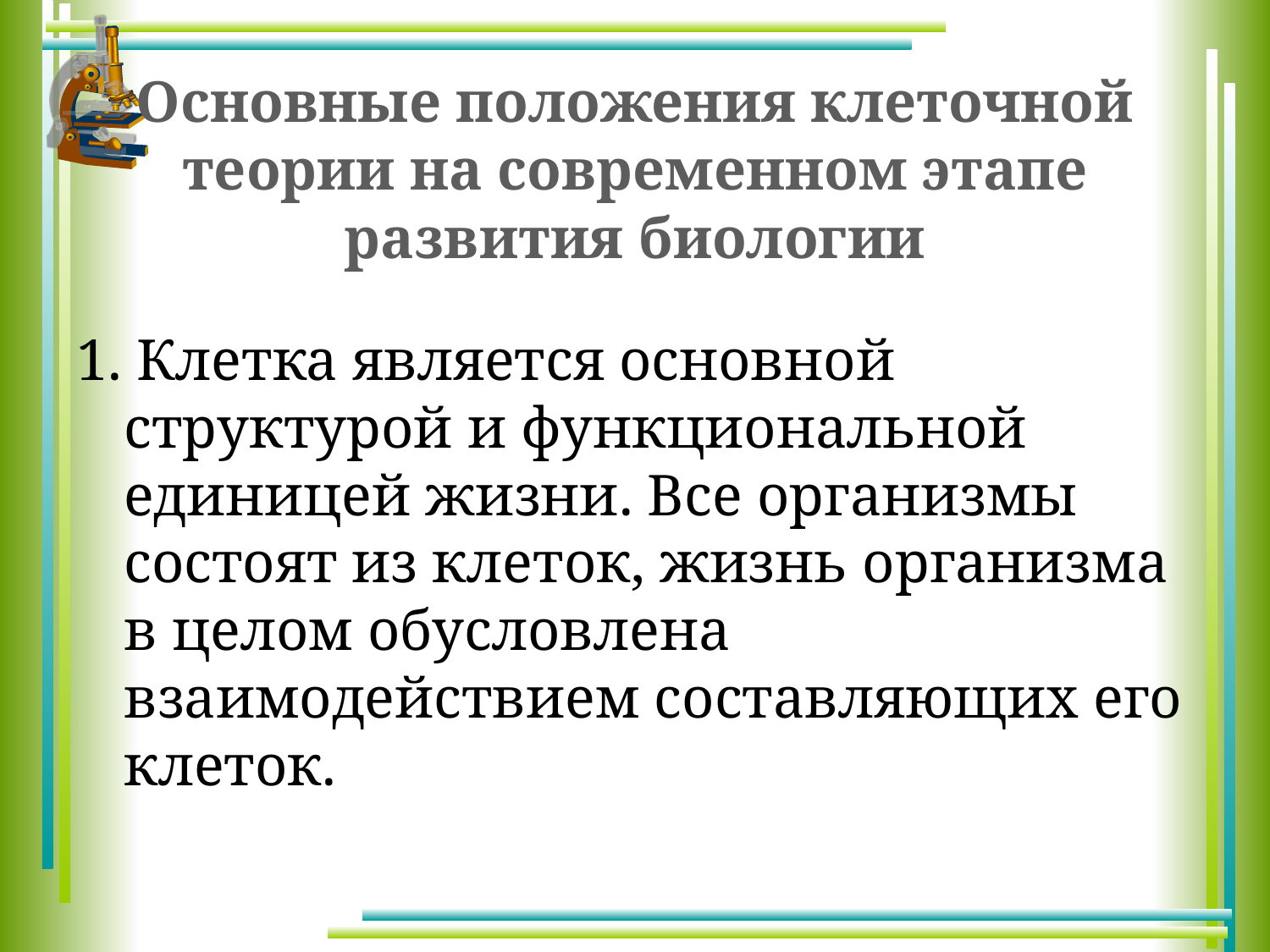

# Основные положения клеточной теории на современном этапе развития биологии
1. Клетка является основной структурой и функциональной единицей жизни. Все организмы состоят из клеток, жизнь организма в целом обусловлена взаимодействием составляющих его клеток.